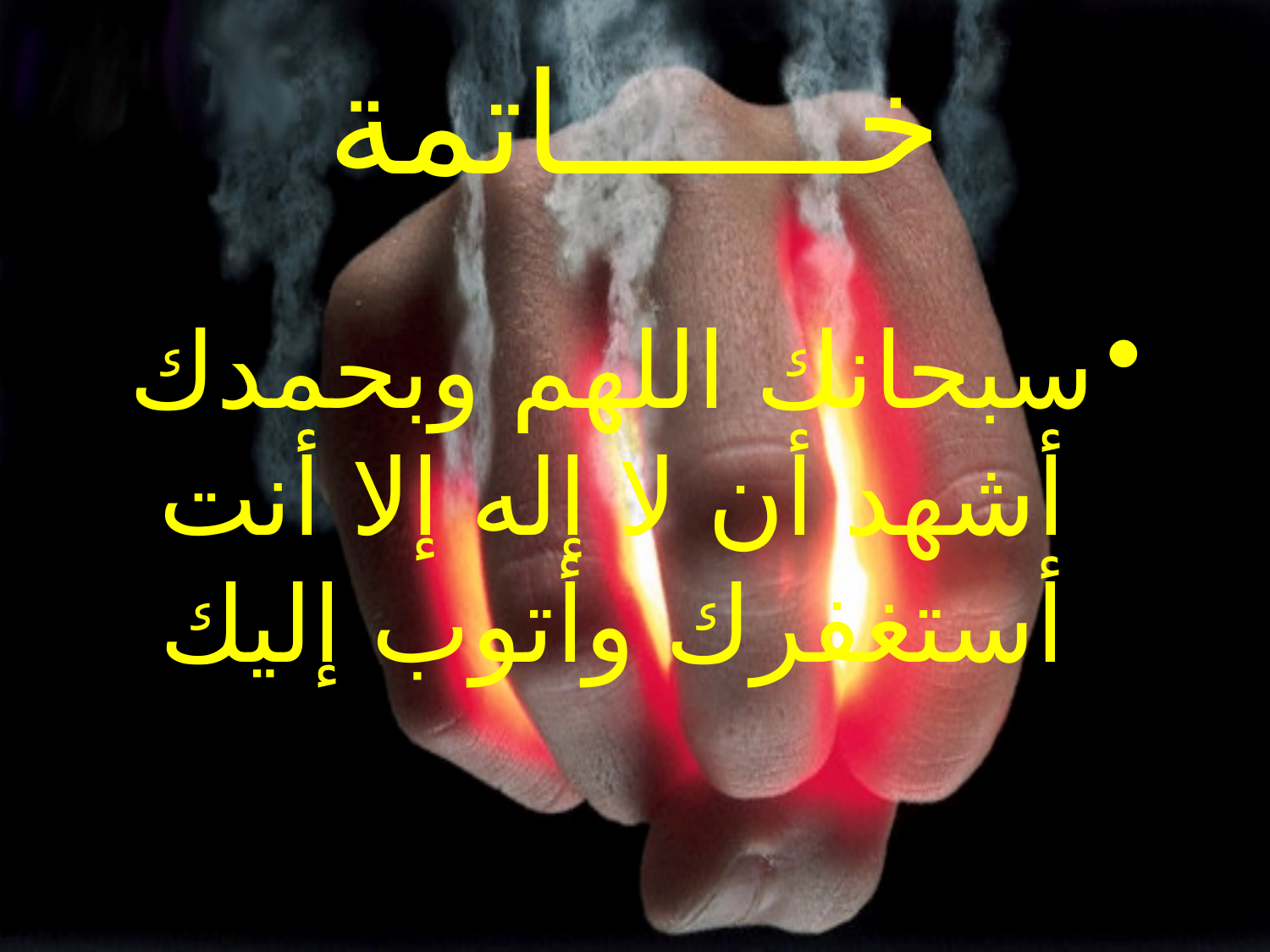

# خـــــــاتمة
سبحانك اللهم وبحمدك أشهد أن لا إله إلا أنت أستغفرك وأتوب إليك